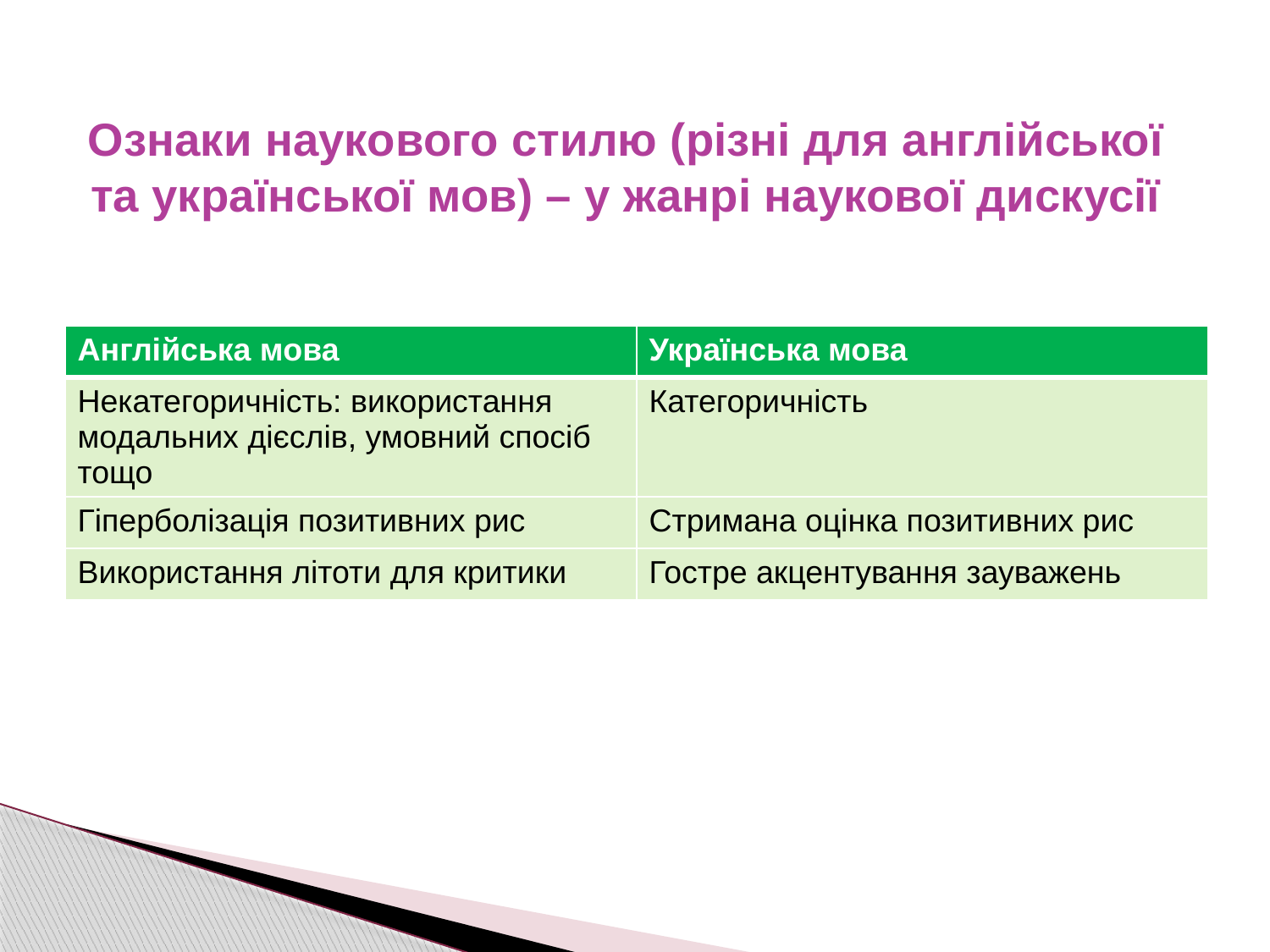

# Ознаки наукового стилю (різні для англійської та української мов) – у жанрі наукової дискусії
| Англійська мова | Українська мова |
| --- | --- |
| Некатегоричність: використання модальних дієслів, умовний спосіб тощо | Категоричність |
| Гіперболізація позитивних рис | Стримана оцінка позитивних рис |
| Використання літоти для критики | Гостре акцентування зауважень |